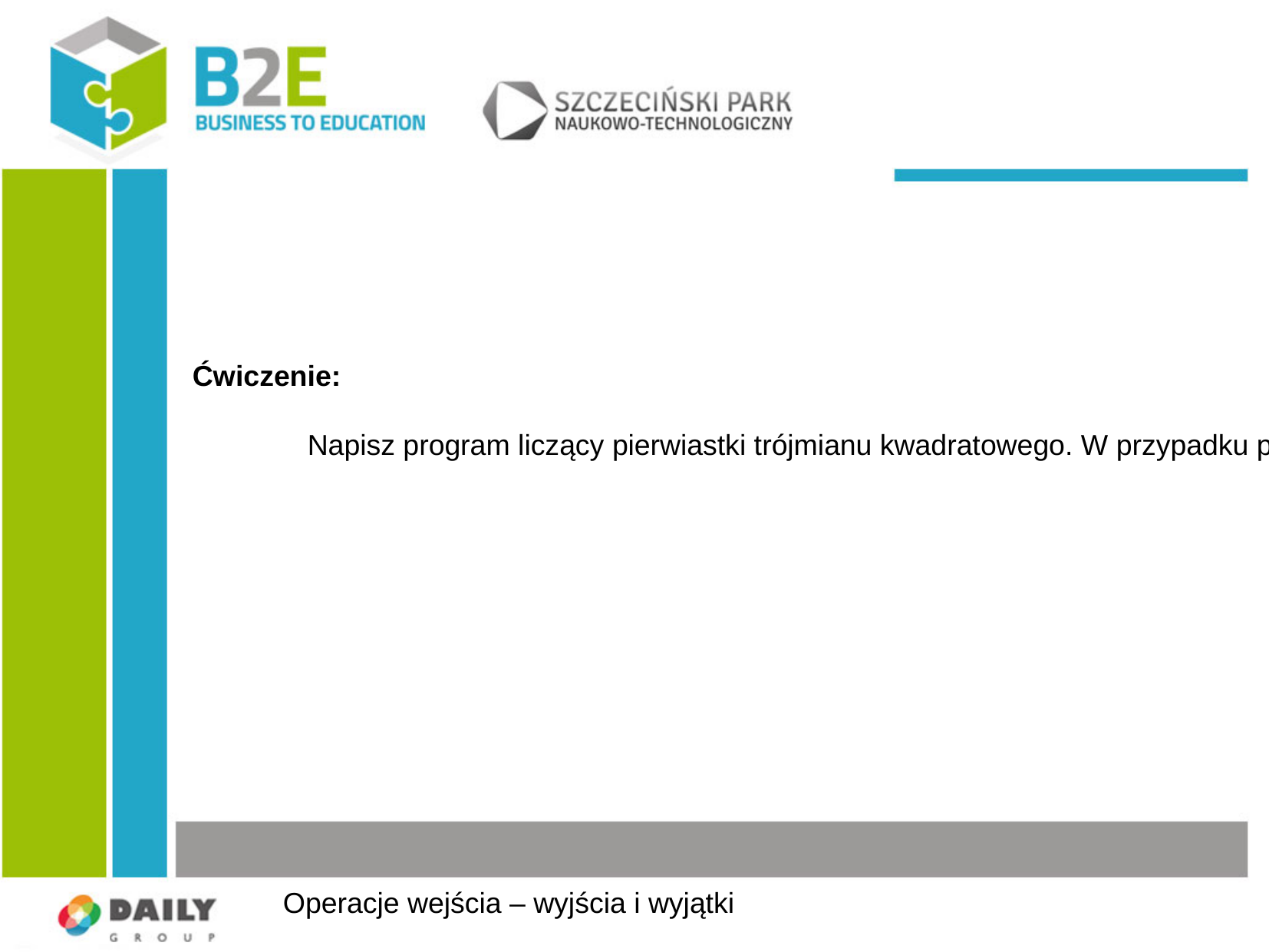

Ćwiczenie:

	Napisz program liczący pierwiastki trójmianu kwadratowego. W przypadku parametru a równego 0 rzuć wyjątkiem. W przypadku ujemnej delty również. Pierwiastek jest metodą statyczną „sqrt” w klasie „Math”.
Operacje wejścia – wyjścia i wyjątki